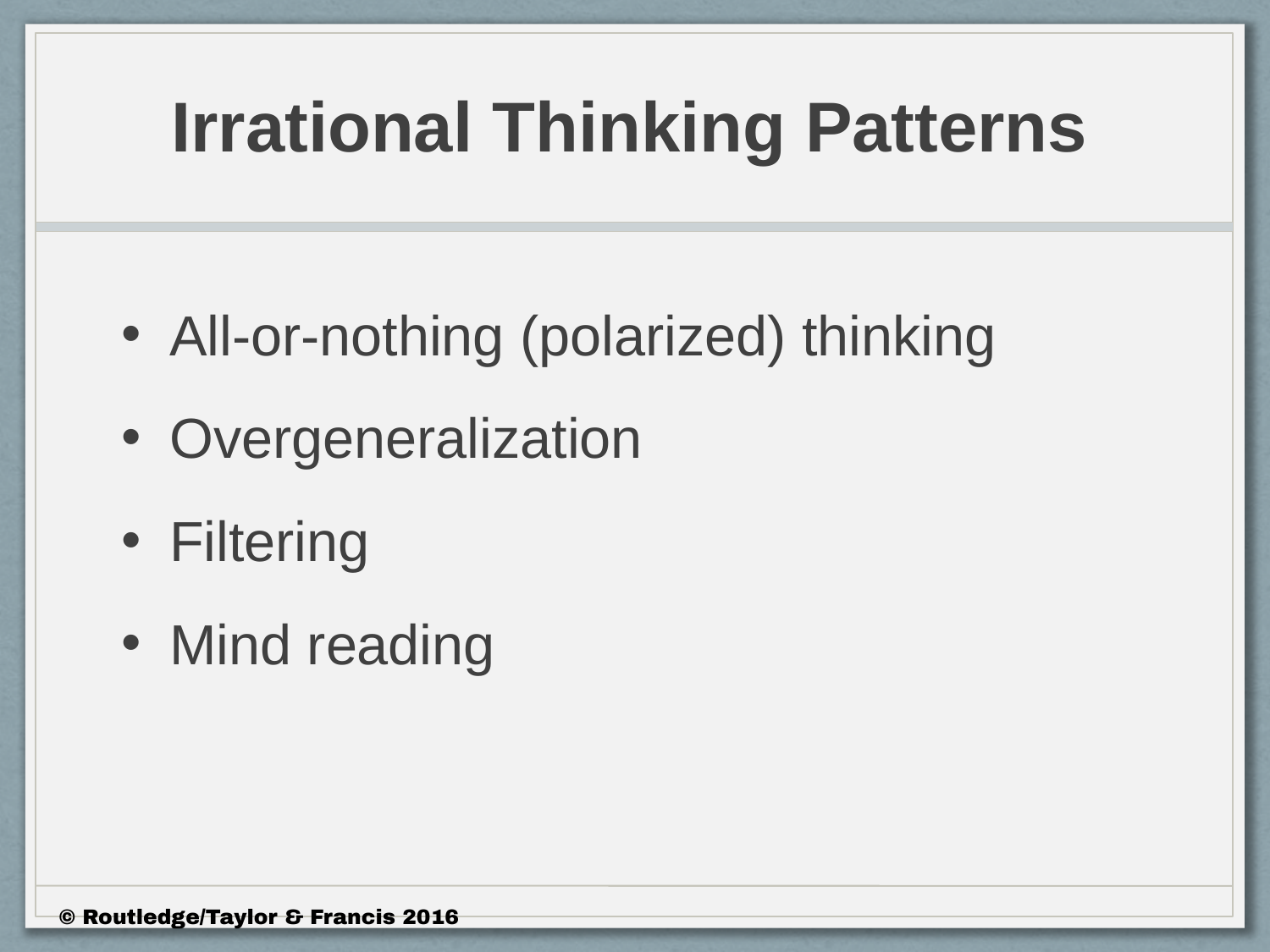

# Irrational Thinking Patterns
All-or-nothing (polarized) thinking
Overgeneralization
Filtering
Mind reading
© Routledge/Taylor & Francis 2016